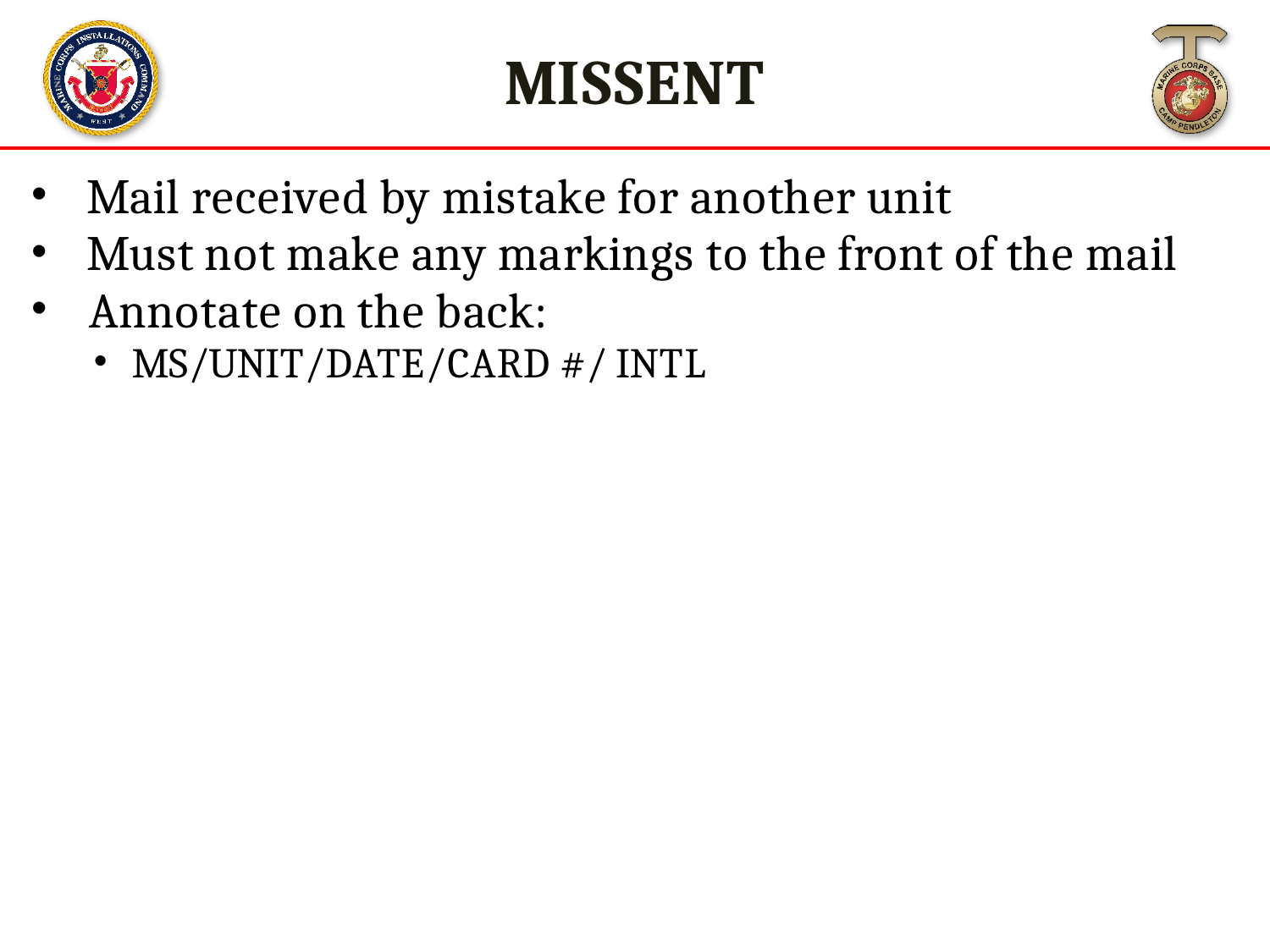

MISSENT
Mail received by mistake for another unit
Must not make any markings to the front of the mail
Annotate on the back:
MS/UNIT/DATE/CARD #/ INTL